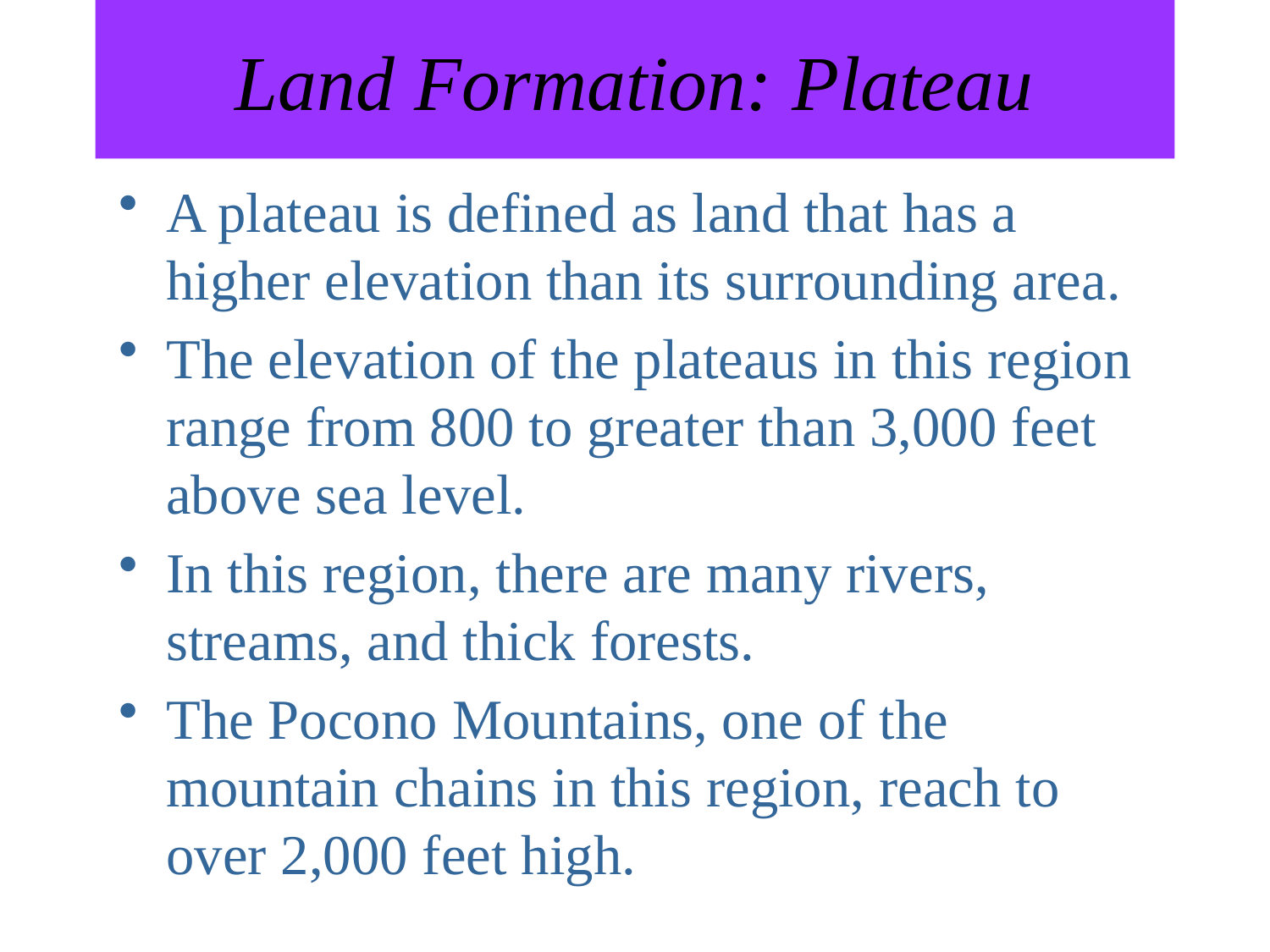

# Land Formation: Plateau
A plateau is defined as land that has a higher elevation than its surrounding area.
The elevation of the plateaus in this region range from 800 to greater than 3,000 feet above sea level.
In this region, there are many rivers, streams, and thick forests.
The Pocono Mountains, one of the mountain chains in this region, reach to over 2,000 feet high.